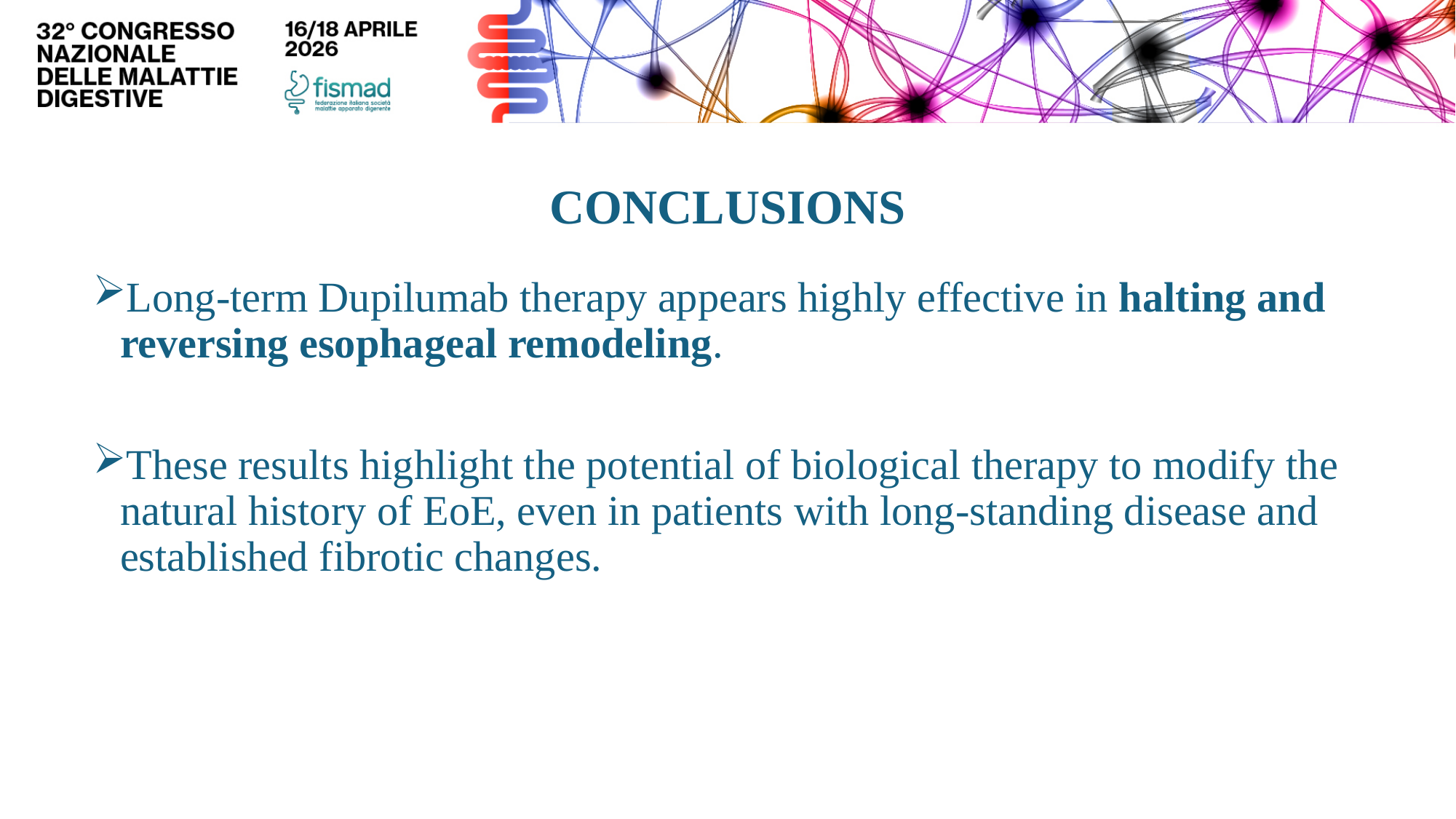

Long-term Dupilumab therapy appears highly effective in halting and reversing esophageal remodeling.
These results highlight the potential of biological therapy to modify the natural history of EoE, even in patients with long-standing disease and established fibrotic changes.

CONCLUSIONS

Long-term Dupilumab therapy appears highly effective in halting and reversing esophageal remodeling.

These results highlight the potential of biological therapy to modify the natural history of EoE, even in patients with long-standing disease and established fibrotic changes.